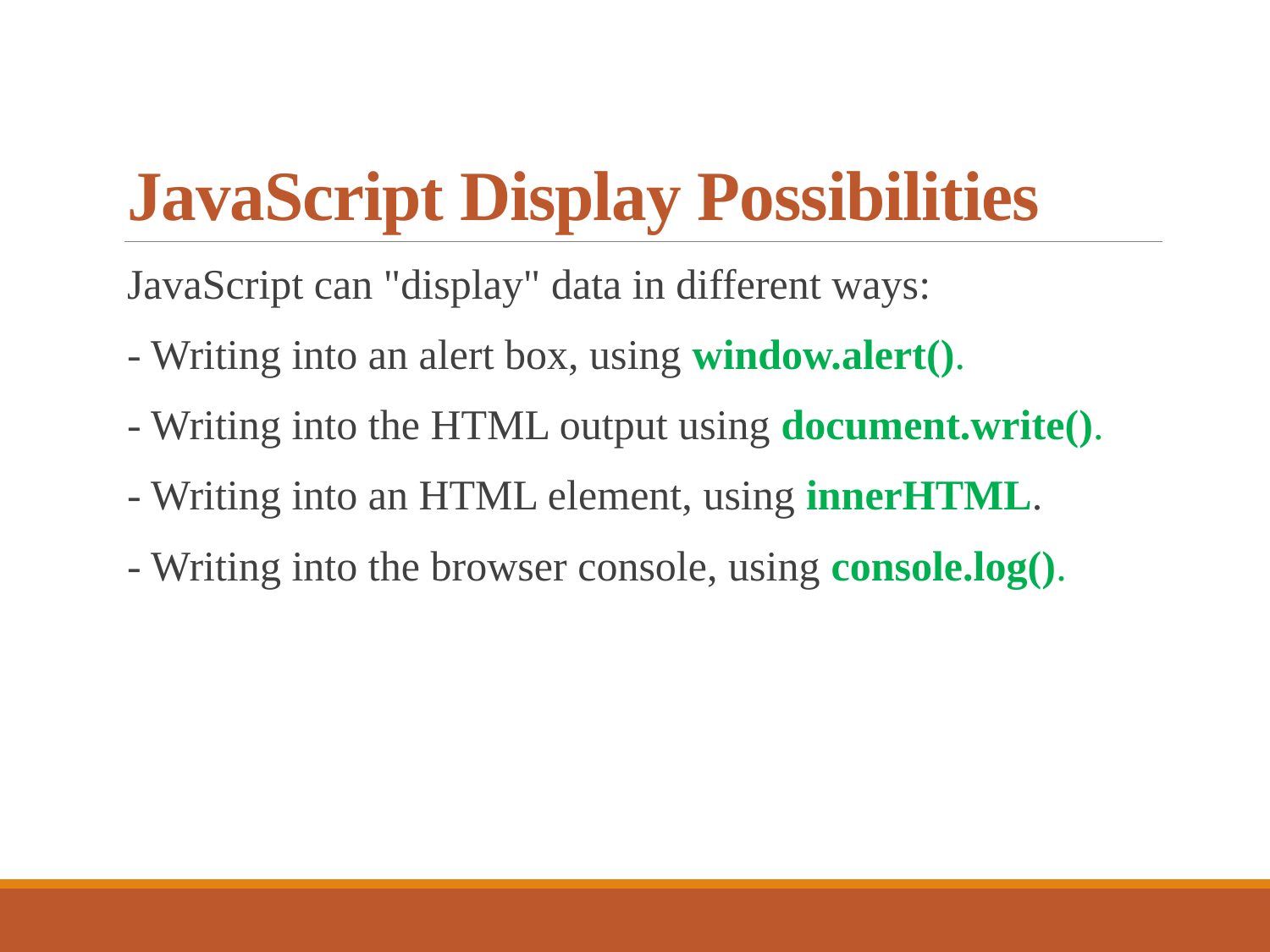

# JavaScript Display Possibilities
JavaScript can "display" data in different ways:
- Writing into an alert box, using window.alert().
- Writing into the HTML output using document.write().
- Writing into an HTML element, using innerHTML.
- Writing into the browser console, using console.log().